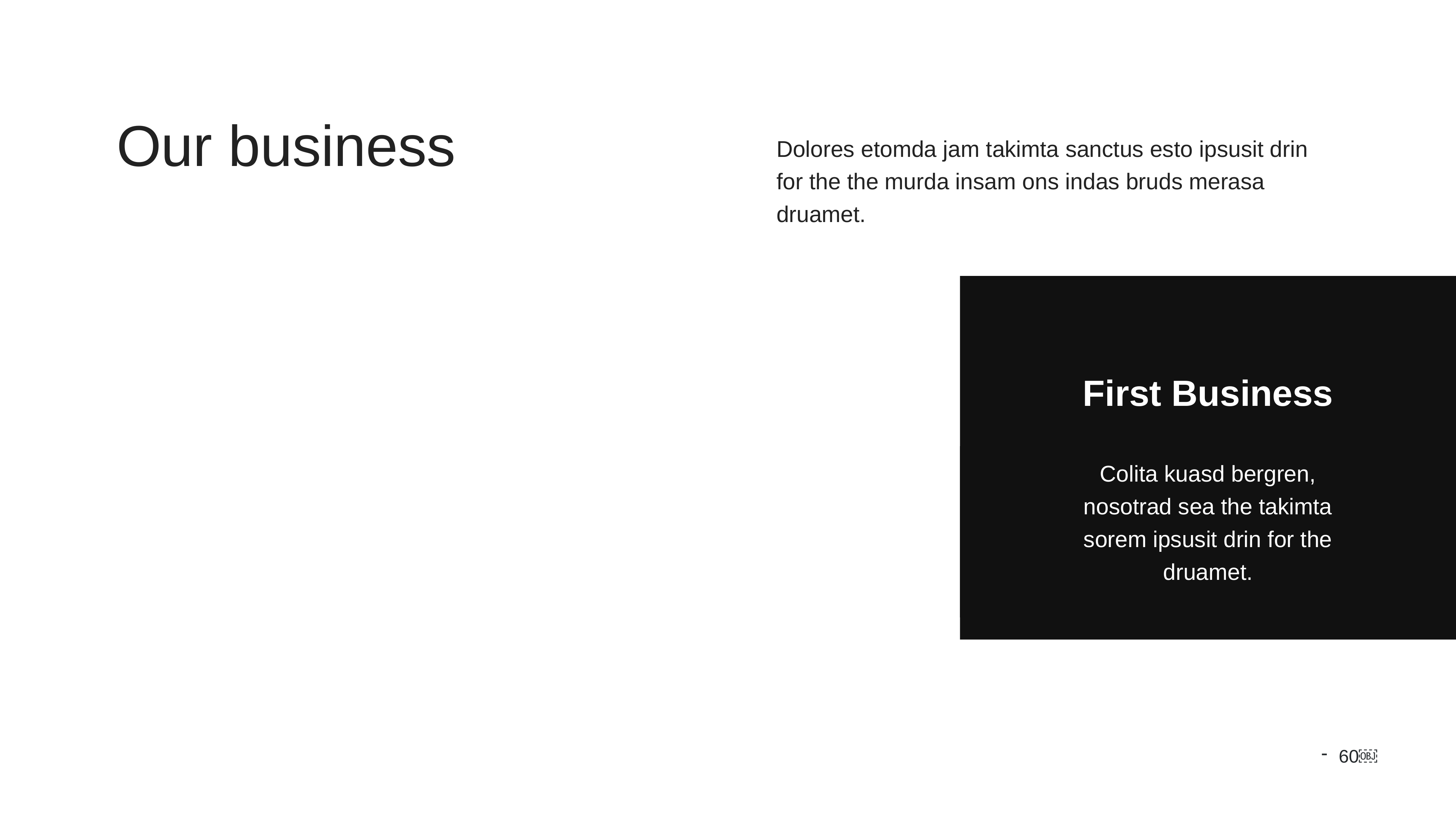

Our business
Dolores etomda jam takimta sanctus esto ipsusit drin for the the murda insam ons indas bruds merasa druamet.

First Business
Colita kuasd bergren, nosotrad sea the takimta sorem ipsusit drin for the druamet.